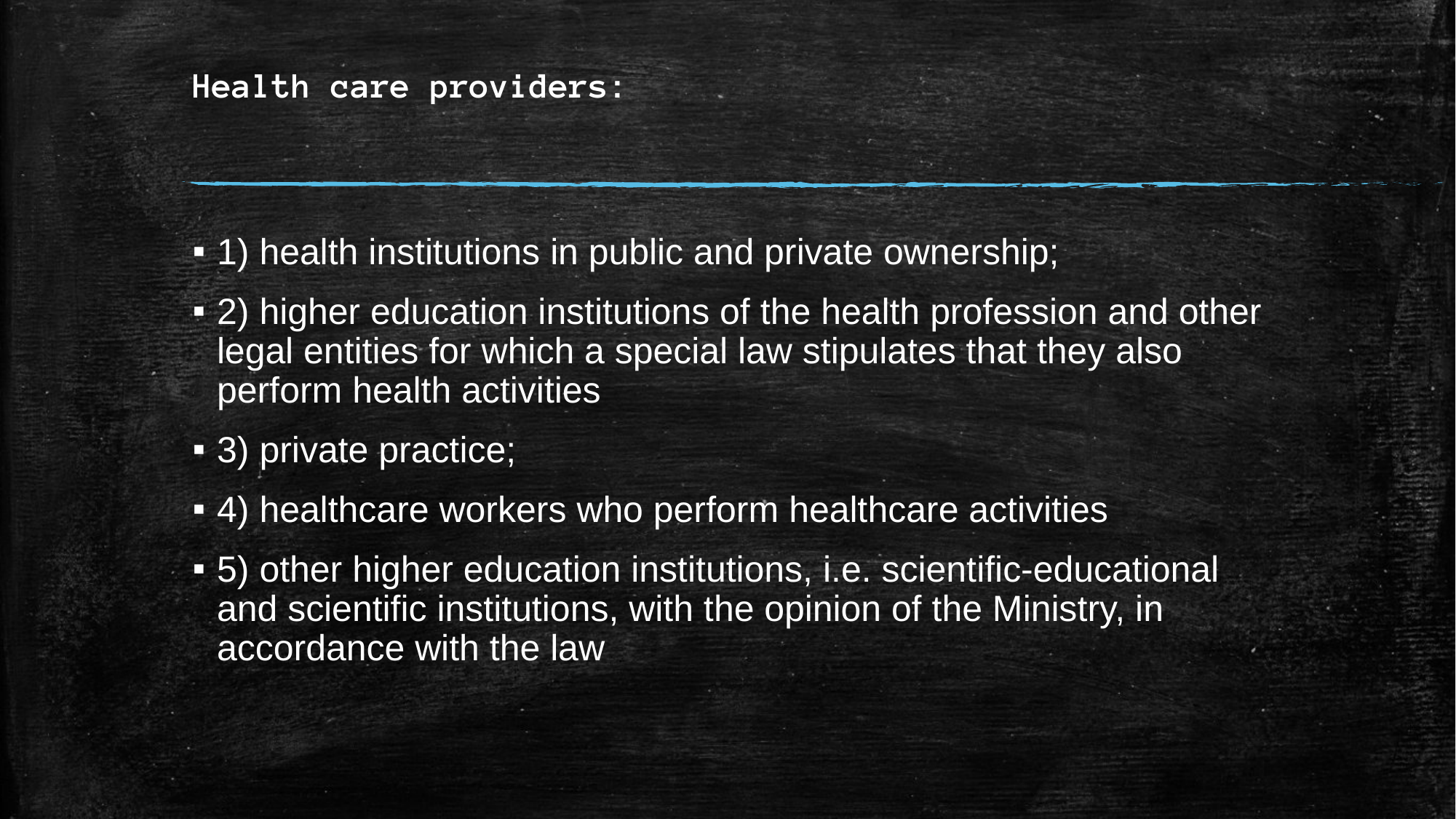

# Health care providers:
1) health institutions in public and private ownership;
2) higher education institutions of the health profession and other legal entities for which a special law stipulates that they also perform health activities
3) private practice;
4) healthcare workers who perform healthcare activities
5) other higher education institutions, i.e. scientific-educational and scientific institutions, with the opinion of the Ministry, in accordance with the law